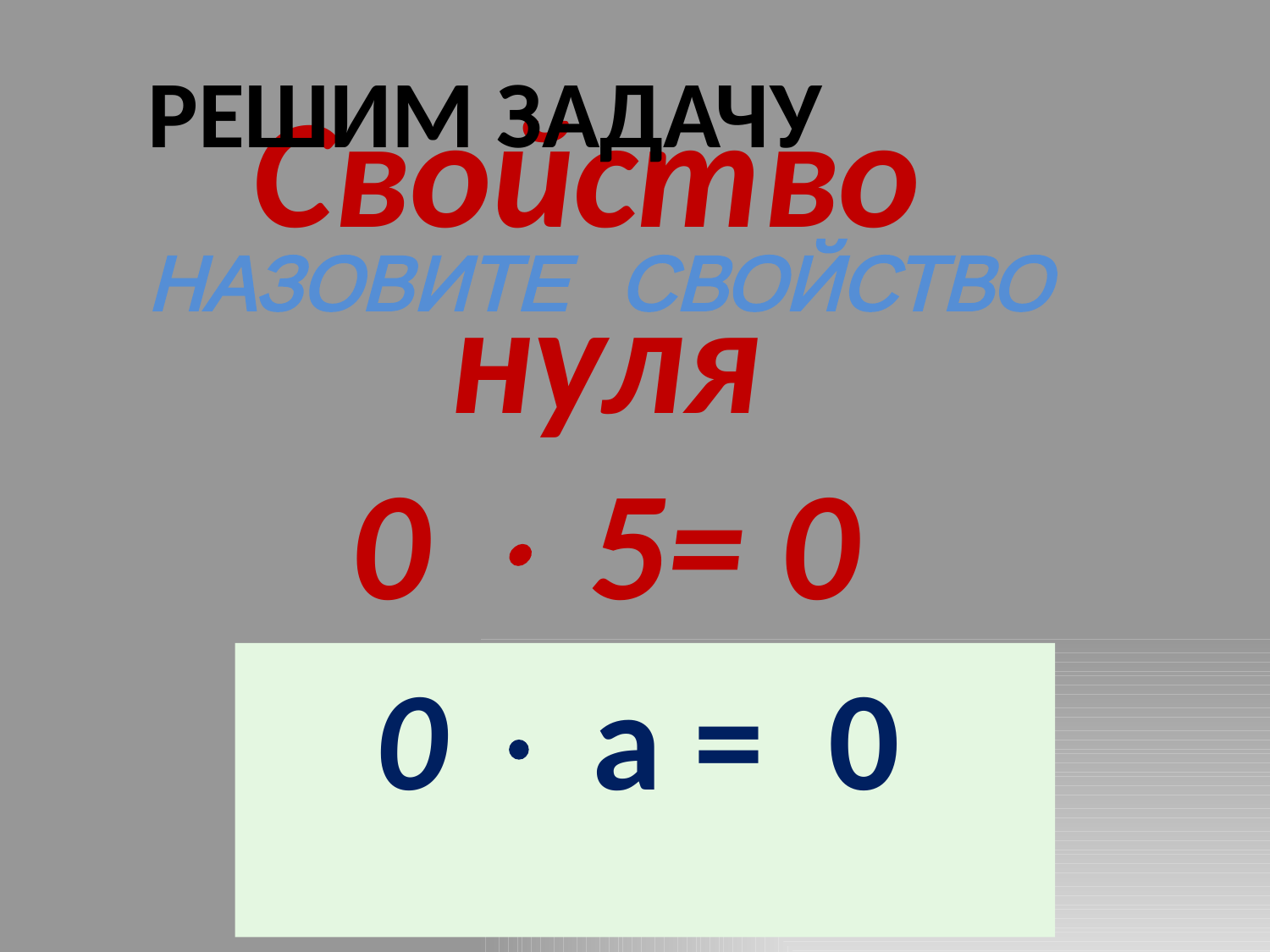

РЕШИМ ЗАДАЧУ
Свойство
нуля
0 ⋅ 5= 0
# На тарелке лежало 0 конфет, сколько конфет лежало на 5 тарелках?
НАЗОВИТЕ  СВОЙСТВО
    0 ⋅ а =  0